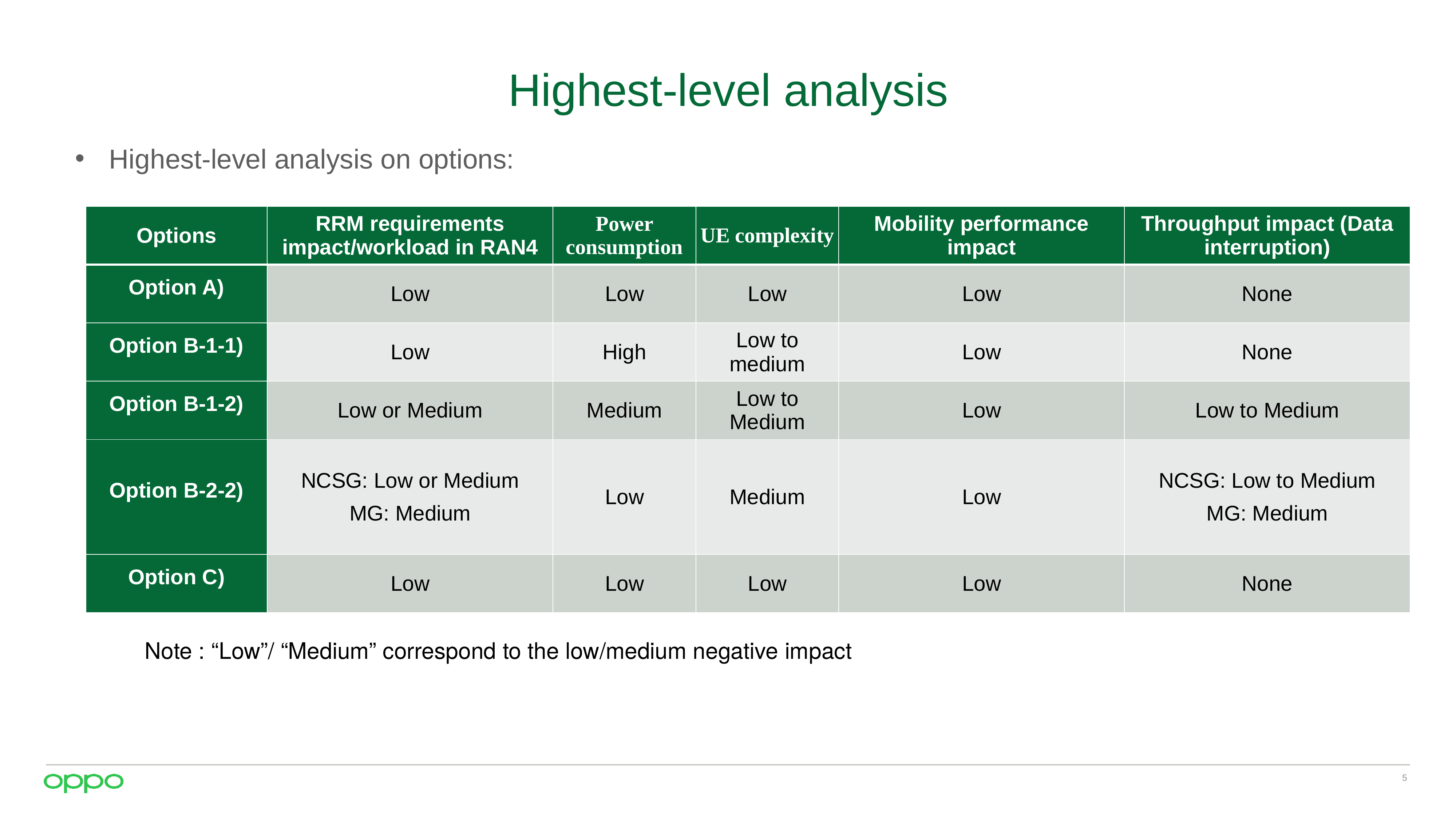

# Highest-level analysis
Highest-level analysis on options:

| Options | RRM requirements impact/workload in RAN4 | Power consumption | UE complexity | Mobility performance impact | Throughput impact (Data interruption) |
| --- | --- | --- | --- | --- | --- |
| Option A) | Low | Low | Low | Low | None |
| Option B-1-1) | Low | High | Low to medium | Low | None |
| Option B-1-2) | Low or Medium | Medium | Low to Medium | Low | Low to Medium |
| Option B-2-2) | NCSG: Low or Medium MG: Medium | Low | Medium | Low | NCSG: Low to Medium MG: Medium |
| Option C) | Low | Low | Low | Low | None |
Note : “Low”/ “Medium” correspond to the low/medium negative impact